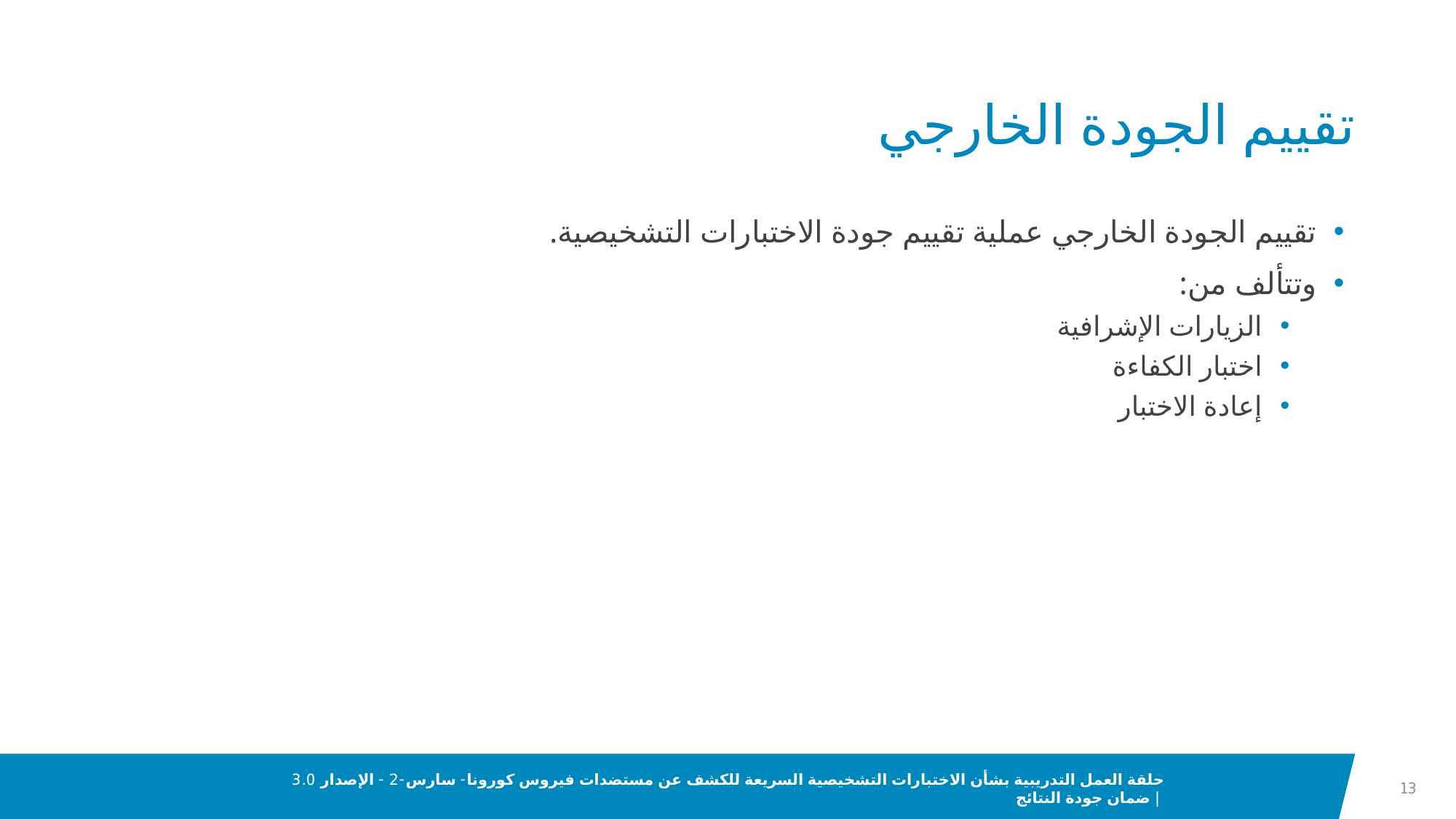

# تقييم الجودة الخارجي
تقييم الجودة الخارجي عملية تقييم جودة الاختبارات التشخيصية.
وتتألف من:
الزيارات الإشرافية
اختبار الكفاءة
إعادة الاختبار

13
حلقة العمل التدريبية بشأن الاختبارات التشخيصية السريعة للكشف عن مستضدات فيروس كورونا- سارس-2 - الإصدار 3.0 | ضمان جودة النتائج